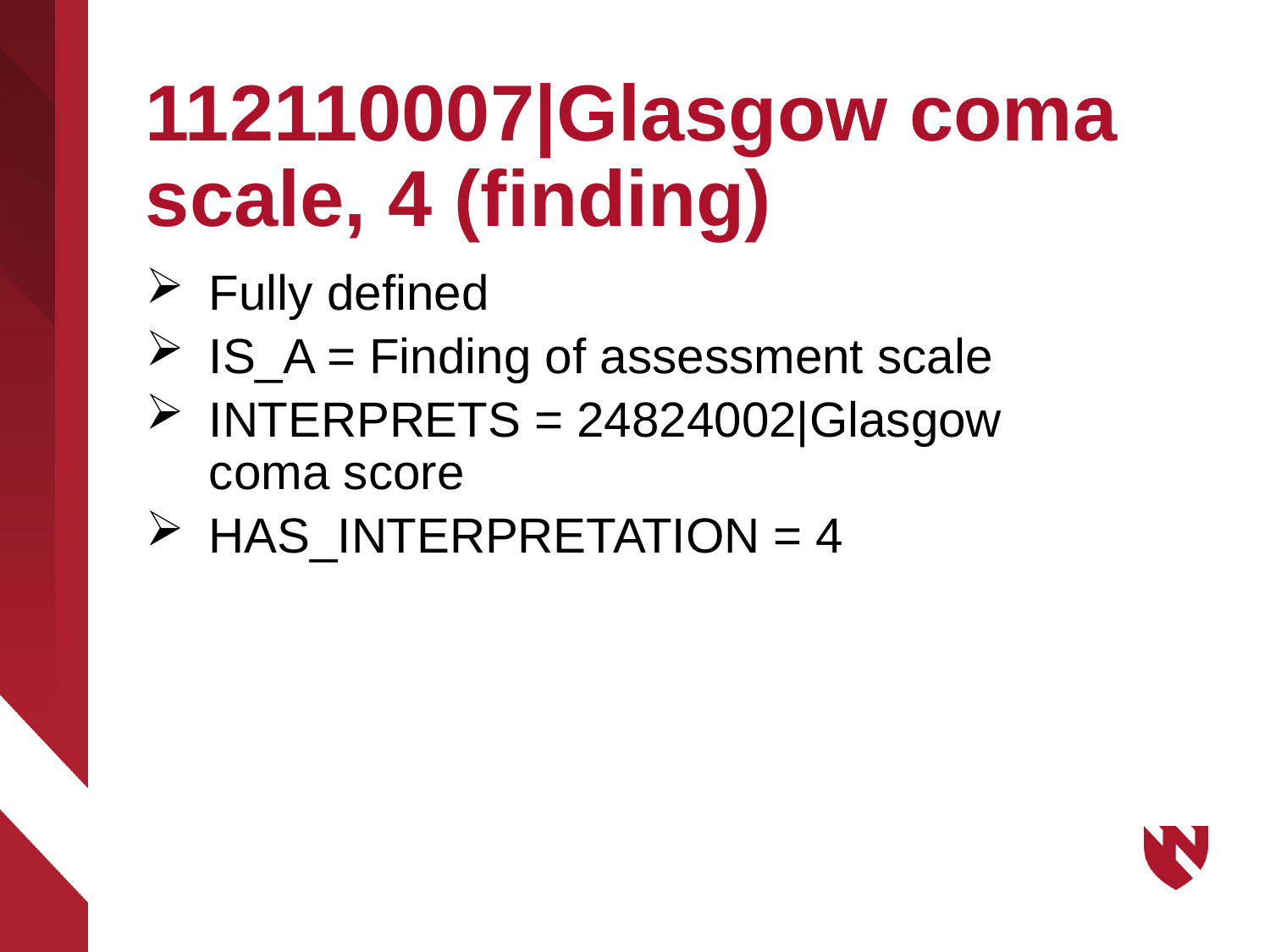

# 112110007|Glasgow coma scale, 4 (finding)
Fully defined
IS_A = Finding of assessment scale
INTERPRETS = 24824002|Glasgow coma score
HAS_INTERPRETATION = 4